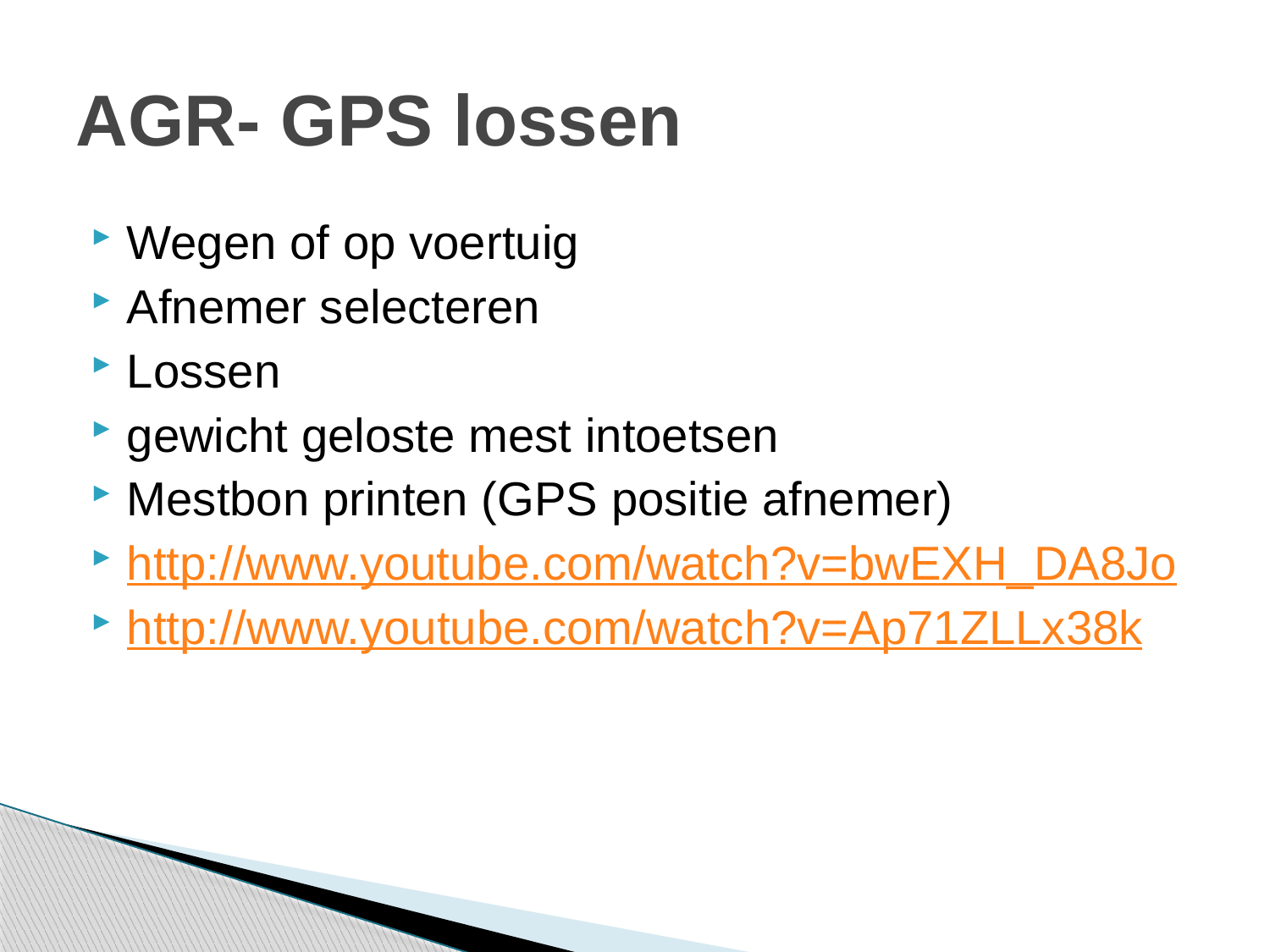

# AGR- GPS lossen
Wegen of op voertuig
Afnemer selecteren
Lossen
gewicht geloste mest intoetsen
Mestbon printen (GPS positie afnemer)
http://www.youtube.com/watch?v=bwEXH_DA8Jo
http://www.youtube.com/watch?v=Ap71ZLLx38k